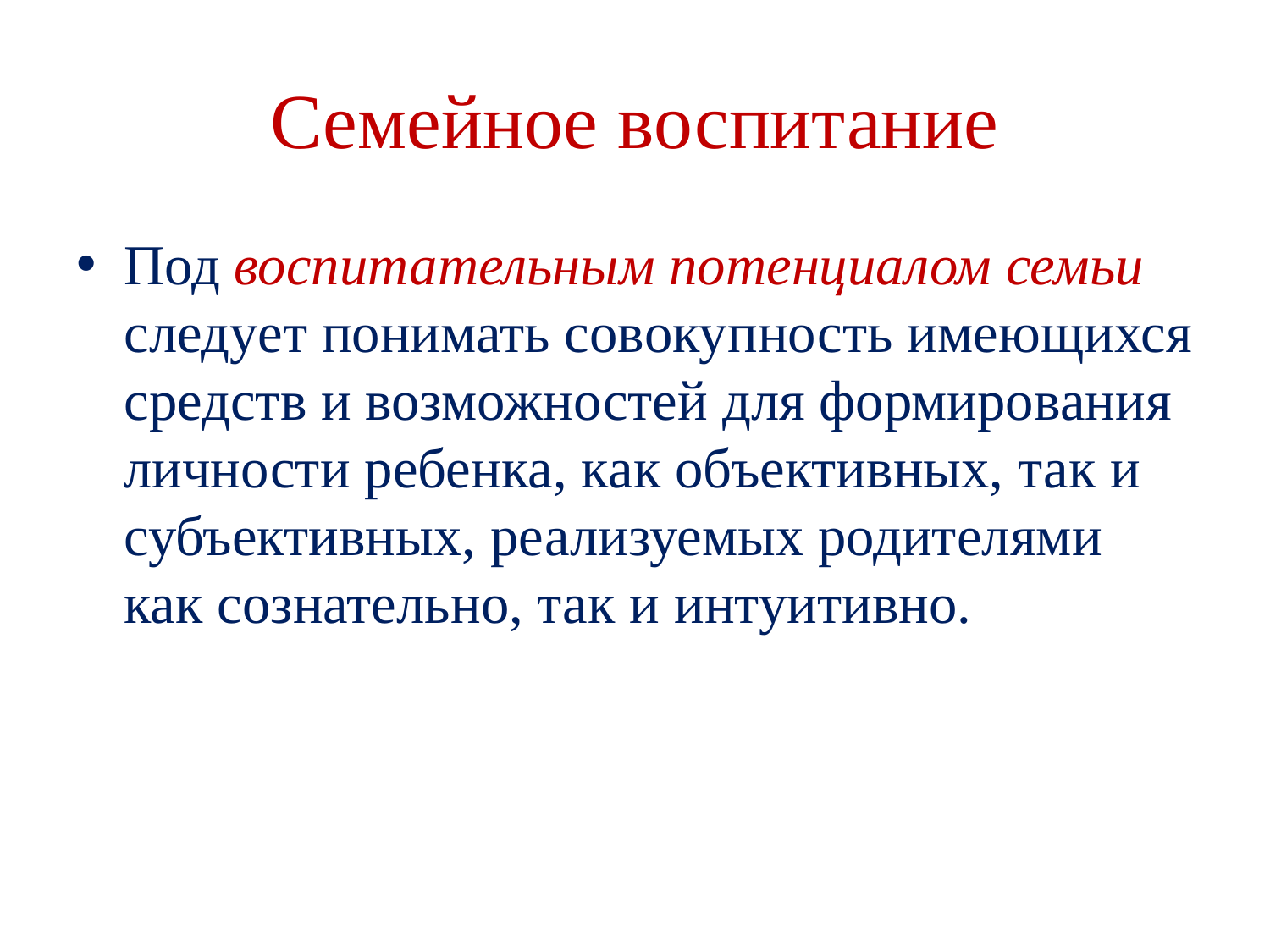

# Семейное воспитание
Под воспитательным потенциалом семьи следует понимать совокупность имеющихся средств и возможностей для формирования личности ребенка, как объективных, так и субъективных, реализуемых родителями как сознательно, так и интуитивно.